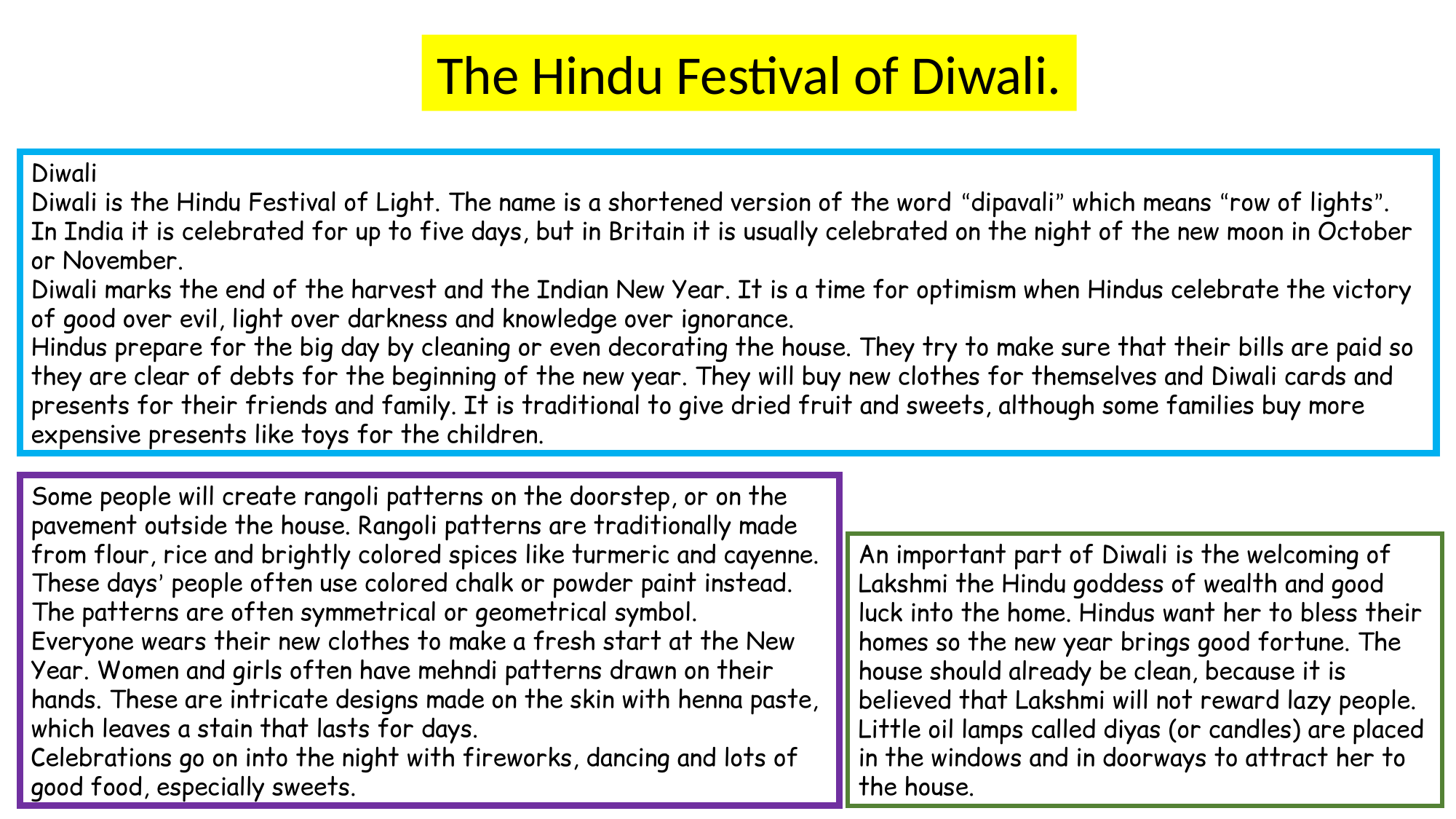

The Hindu Festival of Diwali.
Diwali
Diwali is the Hindu Festival of Light. The name is a shortened version of the word “dipavali” which means “row of lights”.
In India it is celebrated for up to five days, but in Britain it is usually celebrated on the night of the new moon in October or November.
Diwali marks the end of the harvest and the Indian New Year. It is a time for optimism when Hindus celebrate the victory of good over evil, light over darkness and knowledge over ignorance.
Hindus prepare for the big day by cleaning or even decorating the house. They try to make sure that their bills are paid so they are clear of debts for the beginning of the new year. They will buy new clothes for themselves and Diwali cards and presents for their friends and family. It is traditional to give dried fruit and sweets, although some families buy more expensive presents like toys for the children.
Some people will create rangoli patterns on the doorstep, or on the pavement outside the house. Rangoli patterns are traditionally made from flour, rice and brightly colored spices like turmeric and cayenne. These days’ people often use colored chalk or powder paint instead. The patterns are often symmetrical or geometrical symbol.
Everyone wears their new clothes to make a fresh start at the New Year. Women and girls often have mehndi patterns drawn on their hands. These are intricate designs made on the skin with henna paste, which leaves a stain that lasts for days.
Celebrations go on into the night with fireworks, dancing and lots of good food, especially sweets.
An important part of Diwali is the welcoming of Lakshmi the Hindu goddess of wealth and good luck into the home. Hindus want her to bless their homes so the new year brings good fortune. The house should already be clean, because it is believed that Lakshmi will not reward lazy people. Little oil lamps called diyas (or candles) are placed in the windows and in doorways to attract her to the house.